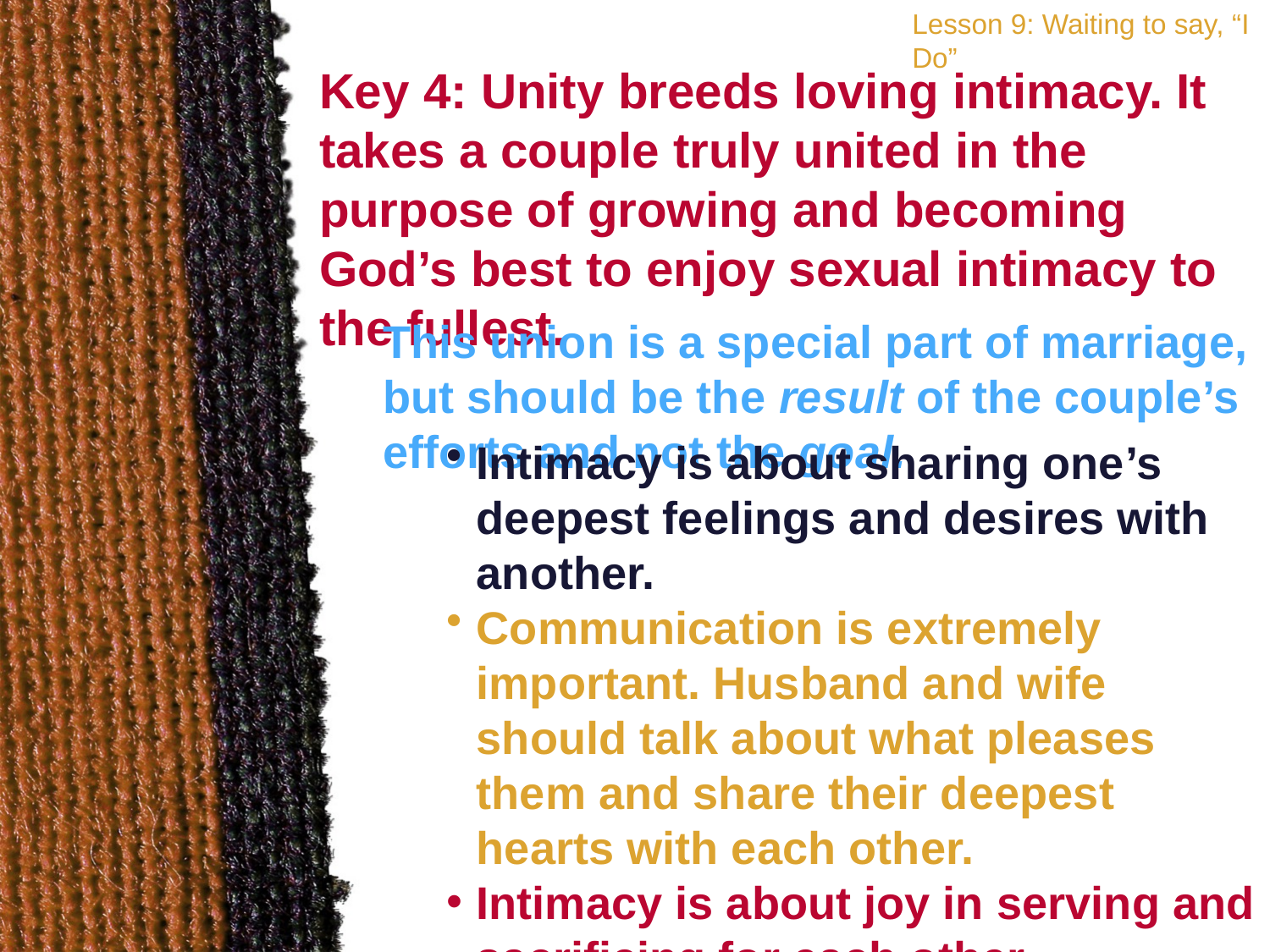

Lesson 9: Waiting to say, “I Do”
Key 4: Unity breeds loving intimacy. It takes a couple truly united in the purpose of growing and becoming God’s best to enjoy sexual intimacy to the fullest.
This union is a special part of marriage, but should be the result of the couple’s efforts and not the goal.
Intimacy is about sharing one’s deepest feelings and desires with another.
Communication is extremely important. Husband and wife should talk about what pleases them and share their deepest hearts with each other.
Intimacy is about joy in serving and sacrificing for each other.